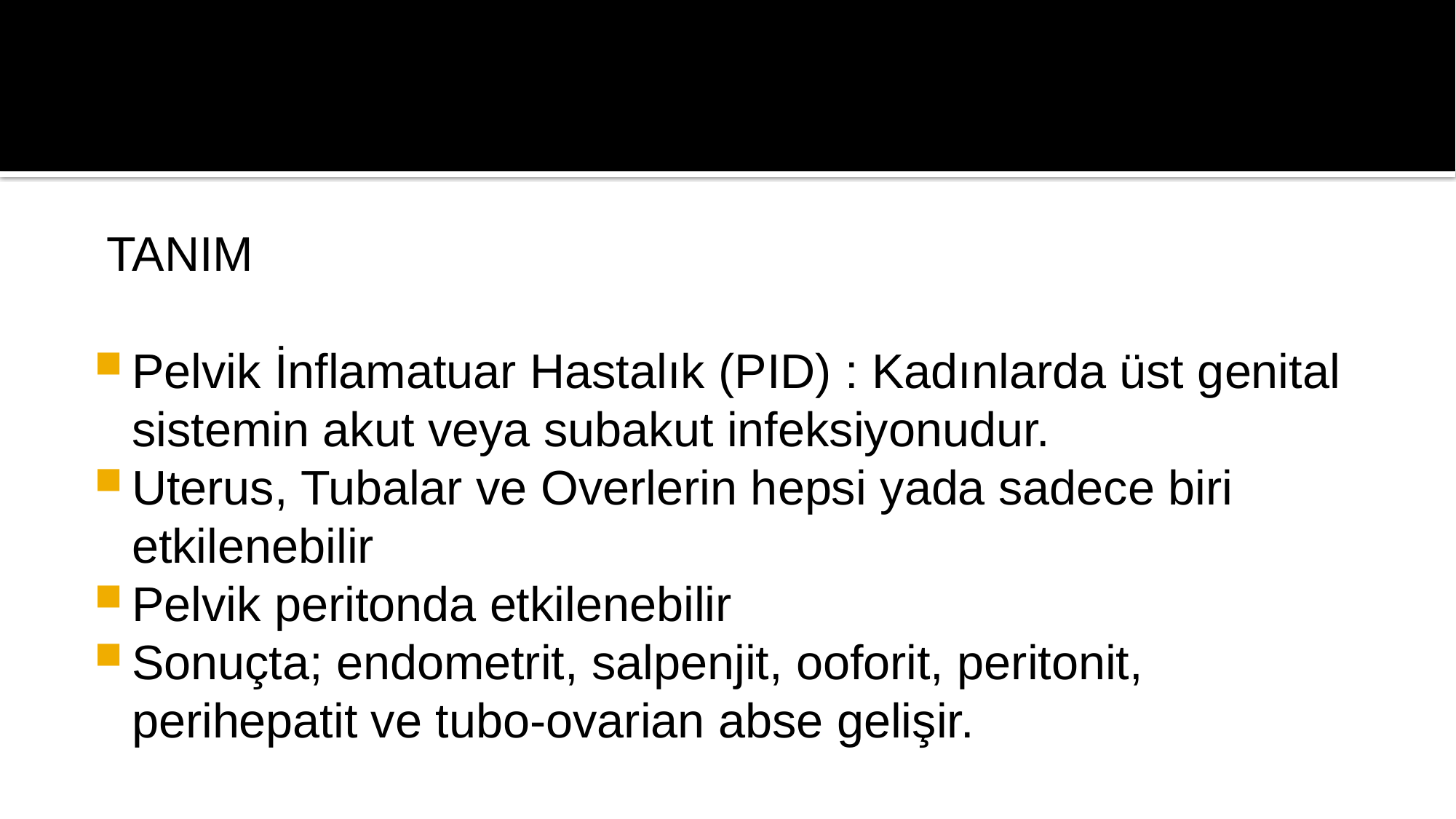

TANIM

Pelvik İnflamatuar Hastalık (PID) : Kadınlarda üst genital sistemin akut veya subakut infeksiyonudur.
Uterus, Tubalar ve Overlerin hepsi yada sadece biri etkilenebilir
Pelvik peritonda etkilenebilir
Sonuçta; endometrit, salpenjit, ooforit, peritonit, perihepatit ve tubo-ovarian abse gelişir.